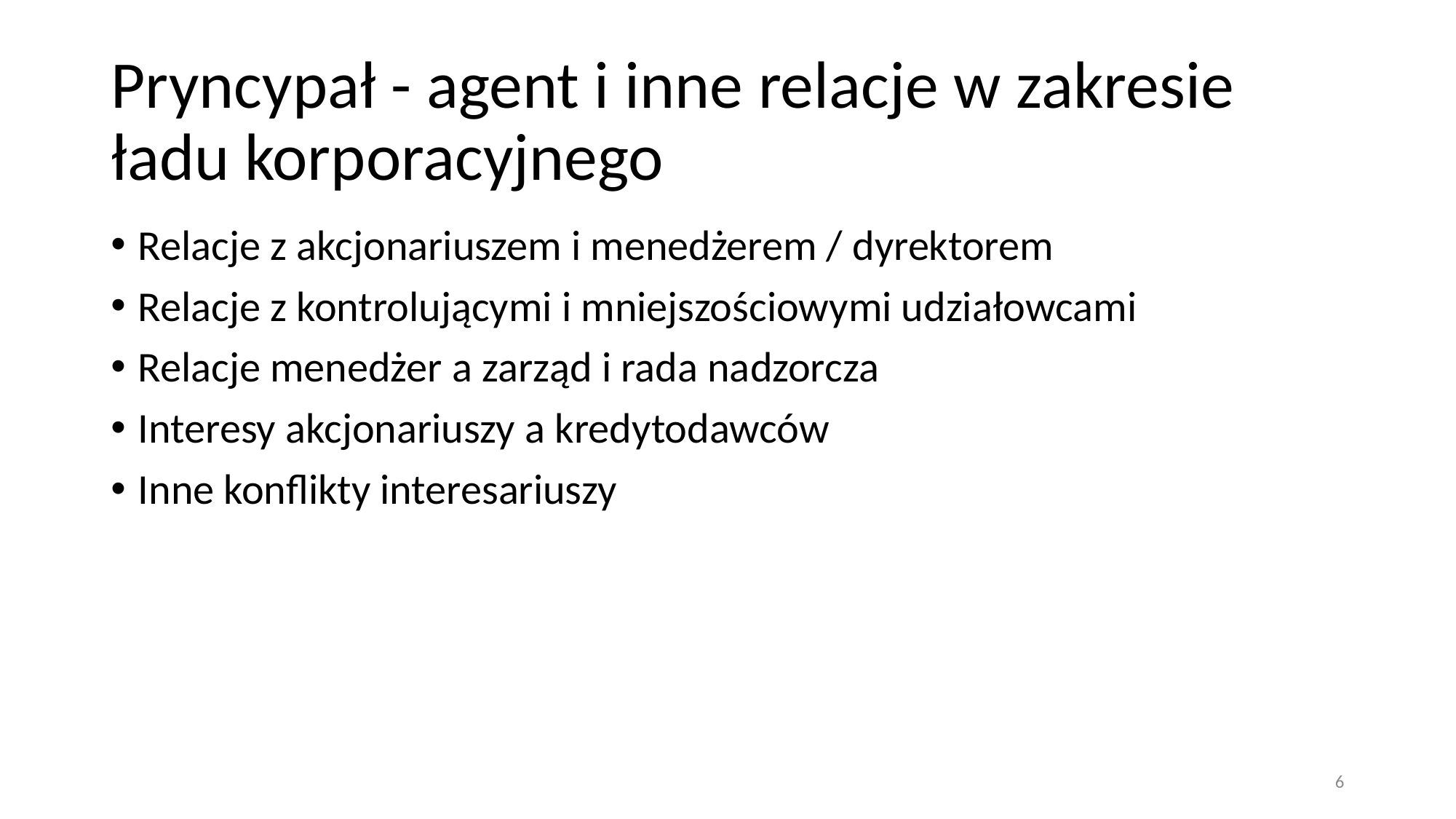

# Pryncypał - agent i inne relacje w zakresie ładu korporacyjnego
Relacje z akcjonariuszem i menedżerem / dyrektorem
Relacje z kontrolującymi i mniejszościowymi udziałowcami
Relacje menedżer a zarząd i rada nadzorcza
Interesy akcjonariuszy a kredytodawców
Inne konflikty interesariuszy

6